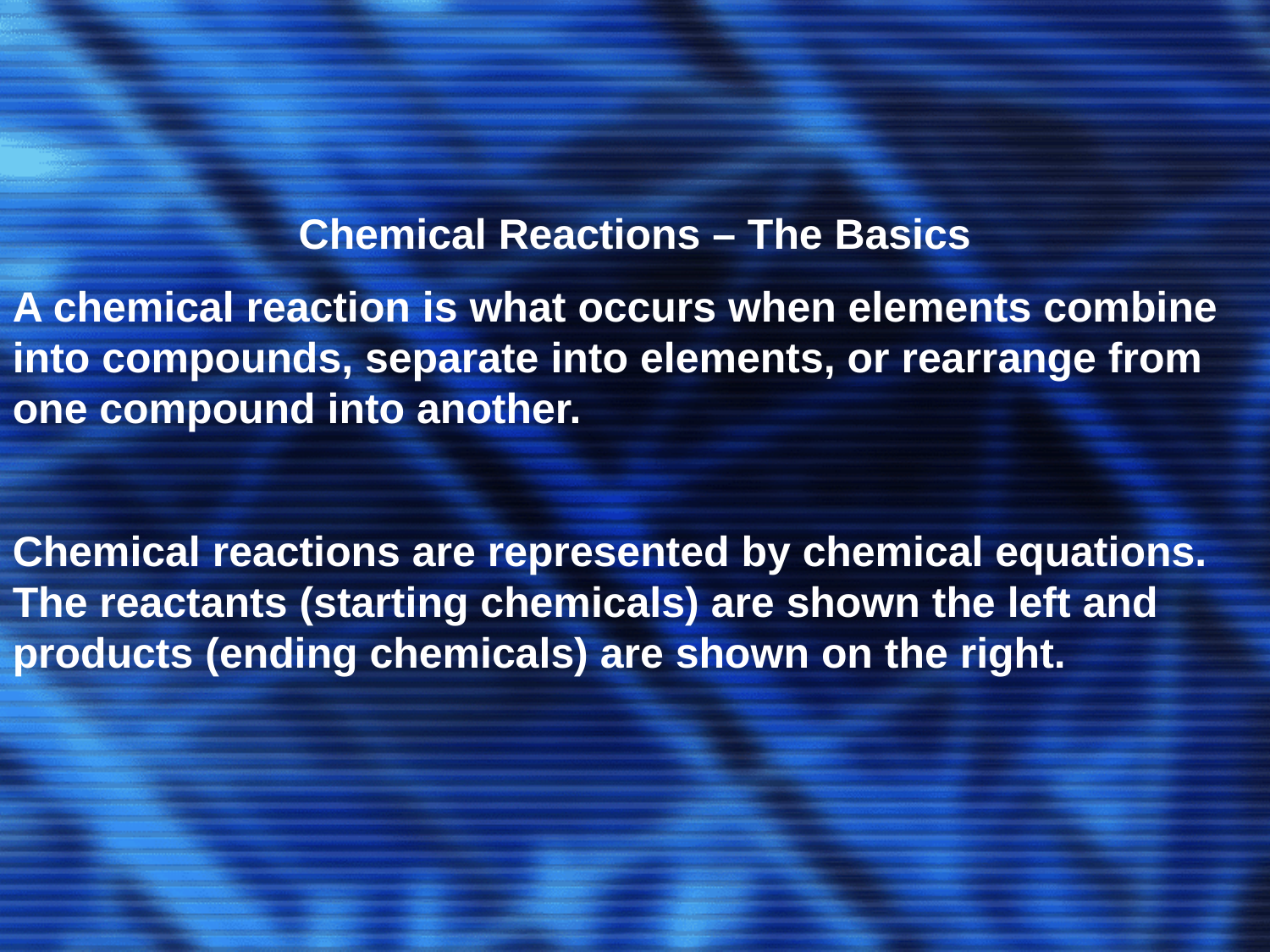

Chemical Reactions – The Basics
A chemical reaction is what occurs when elements combine into compounds, separate into elements, or rearrange from one compound into another.

Chemical reactions are represented by chemical equations. The reactants (starting chemicals) are shown the left and products (ending chemicals) are shown on the right.